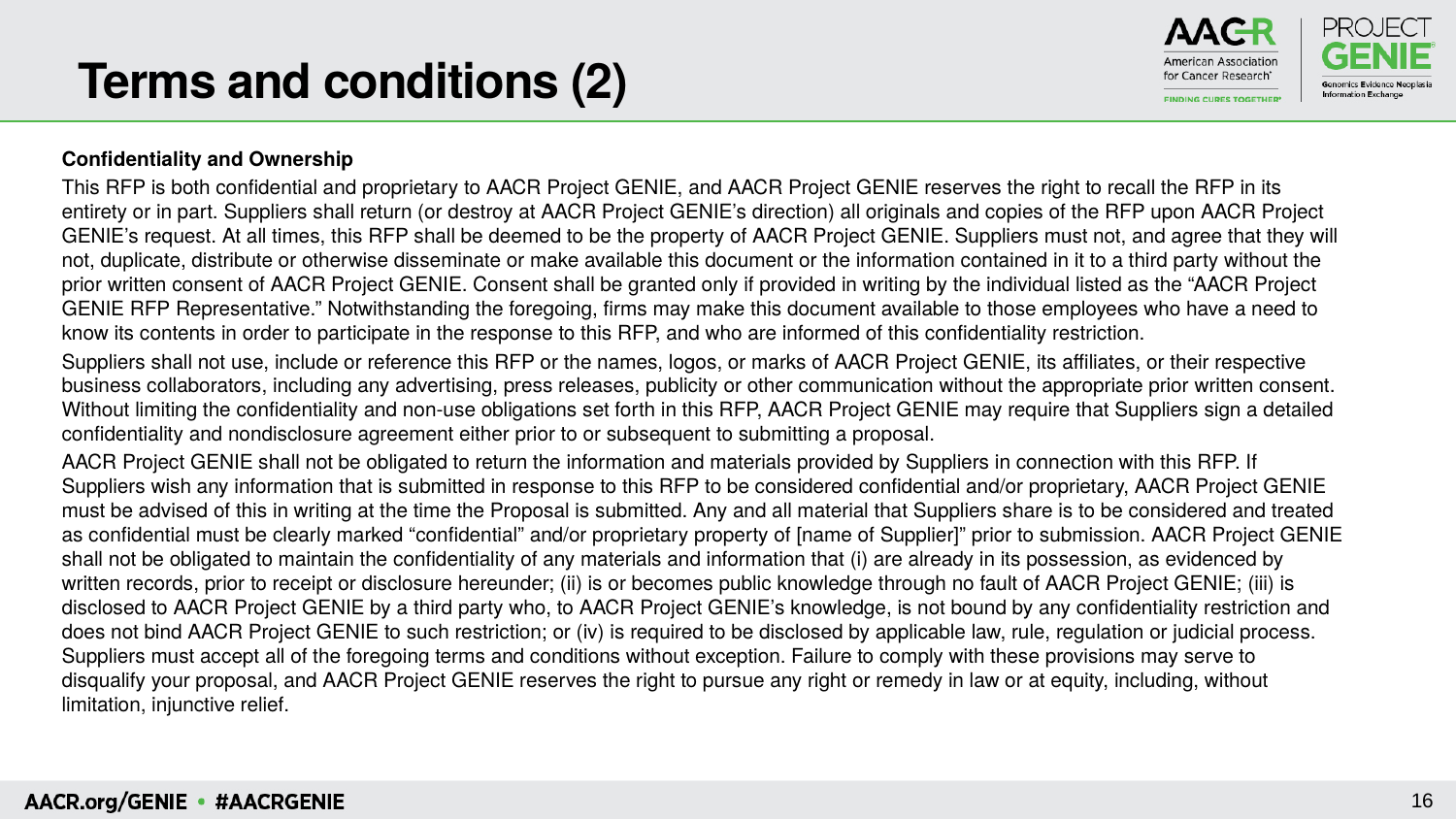

# Terms and conditions (2)
Confidentiality and Ownership
This RFP is both confidential and proprietary to AACR Project GENIE, and AACR Project GENIE reserves the right to recall the RFP in its entirety or in part. Suppliers shall return (or destroy at AACR Project GENIE’s direction) all originals and copies of the RFP upon AACR Project GENIE’s request. At all times, this RFP shall be deemed to be the property of AACR Project GENIE. Suppliers must not, and agree that they will not, duplicate, distribute or otherwise disseminate or make available this document or the information contained in it to a third party without the prior written consent of AACR Project GENIE. Consent shall be granted only if provided in writing by the individual listed as the “AACR Project GENIE RFP Representative.” Notwithstanding the foregoing, firms may make this document available to those employees who have a need to know its contents in order to participate in the response to this RFP, and who are informed of this confidentiality restriction.
Suppliers shall not use, include or reference this RFP or the names, logos, or marks of AACR Project GENIE, its affiliates, or their respective business collaborators, including any advertising, press releases, publicity or other communication without the appropriate prior written consent. Without limiting the confidentiality and non-use obligations set forth in this RFP, AACR Project GENIE may require that Suppliers sign a detailed confidentiality and nondisclosure agreement either prior to or subsequent to submitting a proposal.
AACR Project GENIE shall not be obligated to return the information and materials provided by Suppliers in connection with this RFP. If Suppliers wish any information that is submitted in response to this RFP to be considered confidential and/or proprietary, AACR Project GENIE must be advised of this in writing at the time the Proposal is submitted. Any and all material that Suppliers share is to be considered and treated as confidential must be clearly marked “confidential” and/or proprietary property of [name of Supplier]” prior to submission. AACR Project GENIE shall not be obligated to maintain the confidentiality of any materials and information that (i) are already in its possession, as evidenced by written records, prior to receipt or disclosure hereunder; (ii) is or becomes public knowledge through no fault of AACR Project GENIE; (iii) is disclosed to AACR Project GENIE by a third party who, to AACR Project GENIE’s knowledge, is not bound by any confidentiality restriction and does not bind AACR Project GENIE to such restriction; or (iv) is required to be disclosed by applicable law, rule, regulation or judicial process. Suppliers must accept all of the foregoing terms and conditions without exception. Failure to comply with these provisions may serve to disqualify your proposal, and AACR Project GENIE reserves the right to pursue any right or remedy in law or at equity, including, without limitation, injunctive relief.